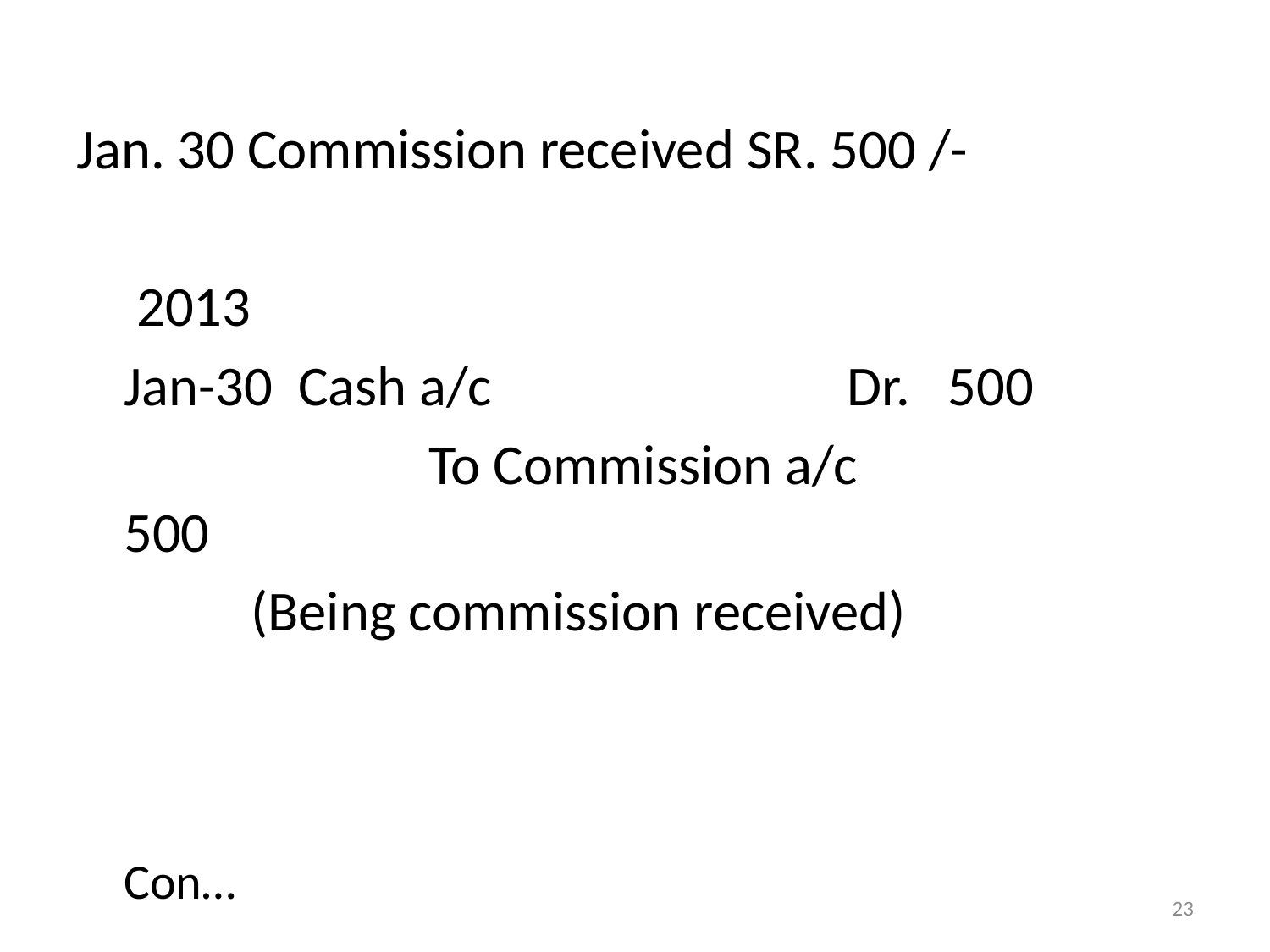

Jan. 30 Commission received SR. 500 /-

	 2013
	Jan-30  Cash a/c                            Dr.   500
	      		    To Commission a/c		        500
		(Being commission received)

												                                                    Con…
23